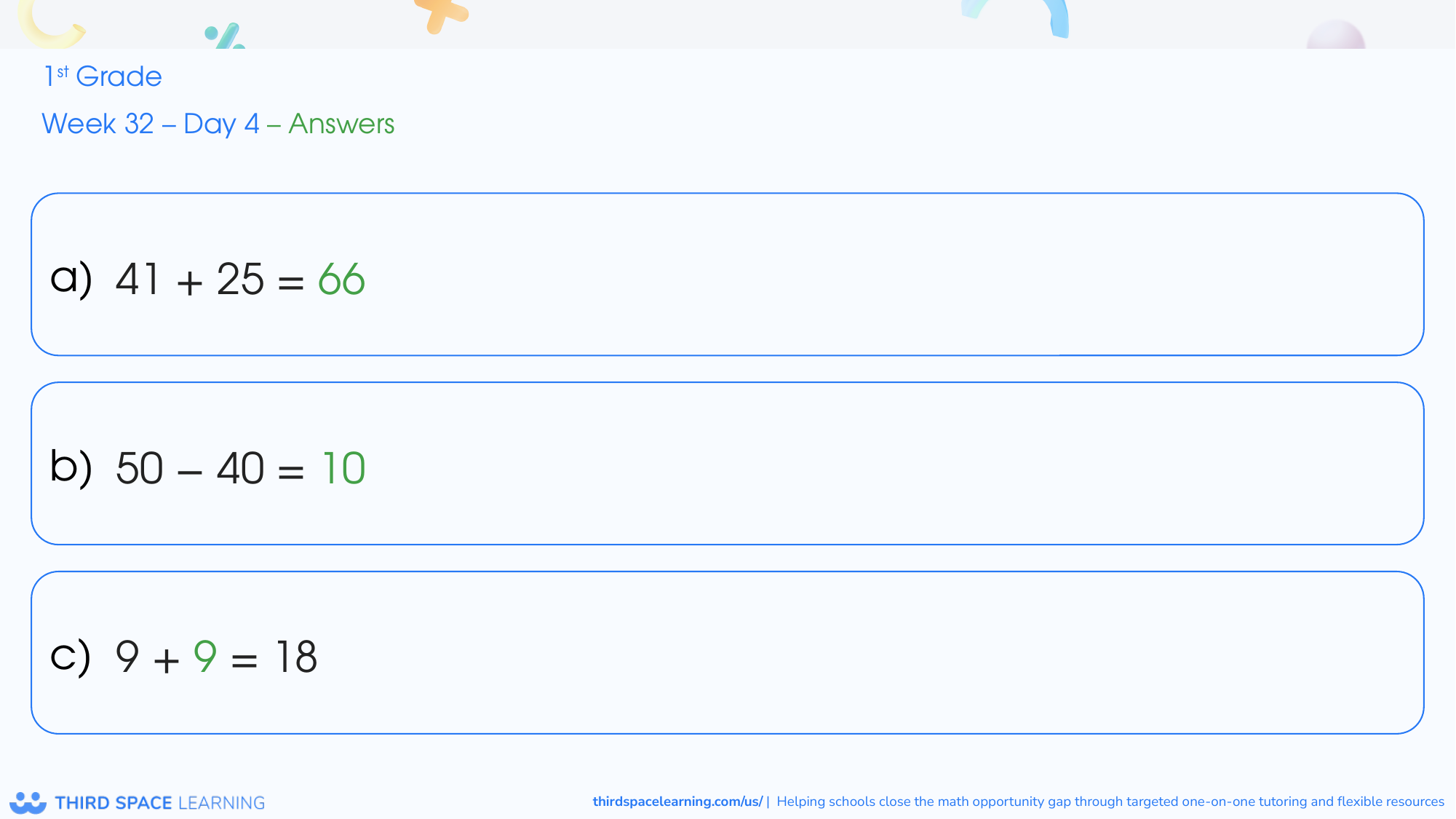

1st Grade
Week 32 – Day 4 – Answers
41 + 25 = 66
50 − 40 = 10
9 + 9 = 18